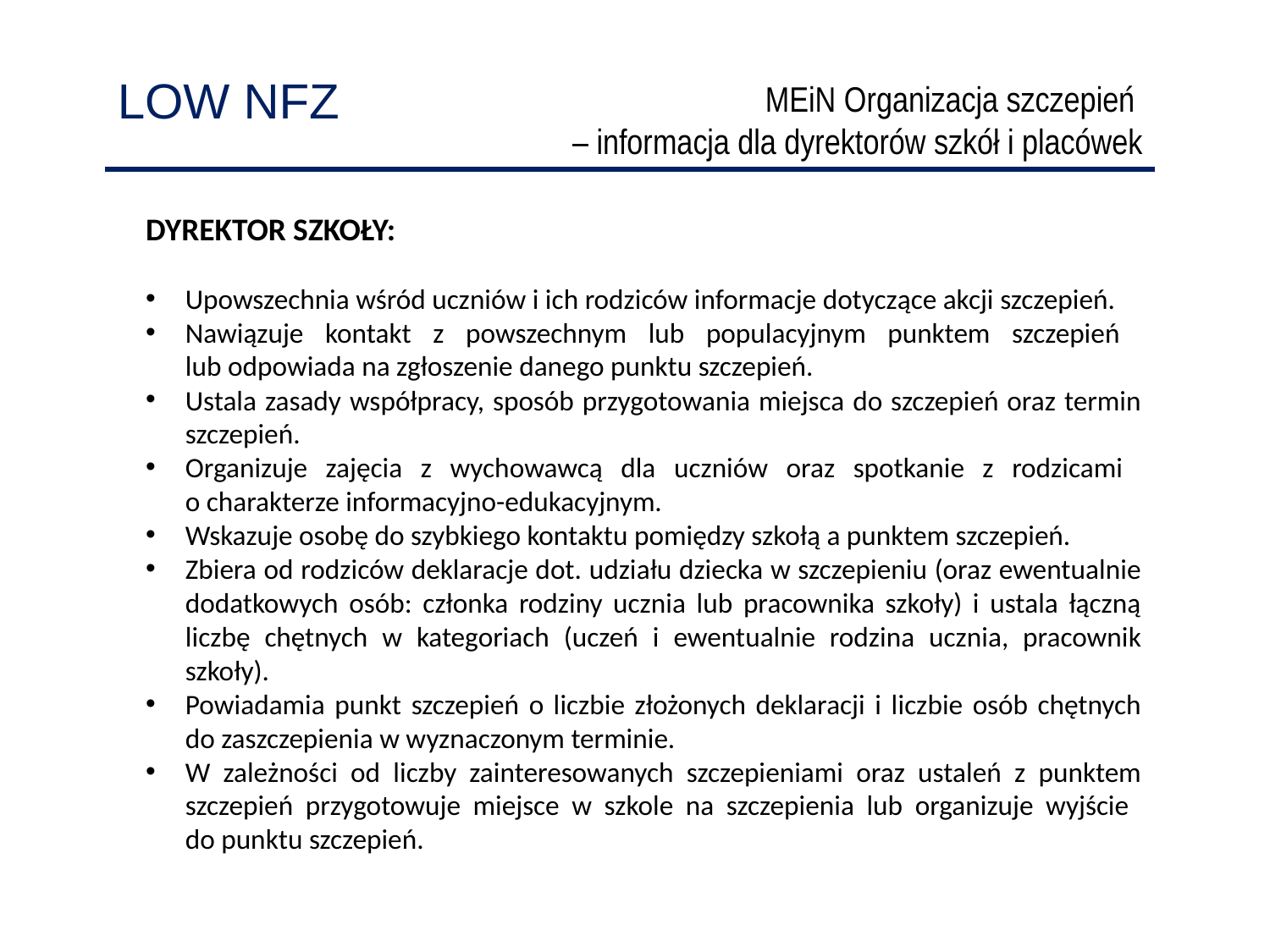

LOW NFZ
MEiN Organizacja szczepień
– informacja dla dyrektorów szkół i placówek
DYREKTOR SZKOŁY:

Upowszechnia wśród uczniów i ich rodziców informacje dotyczące akcji szczepień.
Nawiązuje kontakt z powszechnym lub populacyjnym punktem szczepień
lub odpowiada na zgłoszenie danego punktu szczepień.
Ustala zasady współpracy, sposób przygotowania miejsca do szczepień oraz termin szczepień.
Organizuje zajęcia z wychowawcą dla uczniów oraz spotkanie z rodzicami
o charakterze informacyjno-edukacyjnym.
Wskazuje osobę do szybkiego kontaktu pomiędzy szkołą a punktem szczepień.
Zbiera od rodziców deklaracje dot. udziału dziecka w szczepieniu (oraz ewentualnie dodatkowych osób: członka rodziny ucznia lub pracownika szkoły) i ustala łączną liczbę chętnych w kategoriach (uczeń i ewentualnie rodzina ucznia, pracownik szkoły).
Powiadamia punkt szczepień o liczbie złożonych deklaracji i liczbie osób chętnych do zaszczepienia w wyznaczonym terminie.
W zależności od liczby zainteresowanych szczepieniami oraz ustaleń z punktem szczepień przygotowuje miejsce w szkole na szczepienia lub organizuje wyjście
do punktu szczepień.